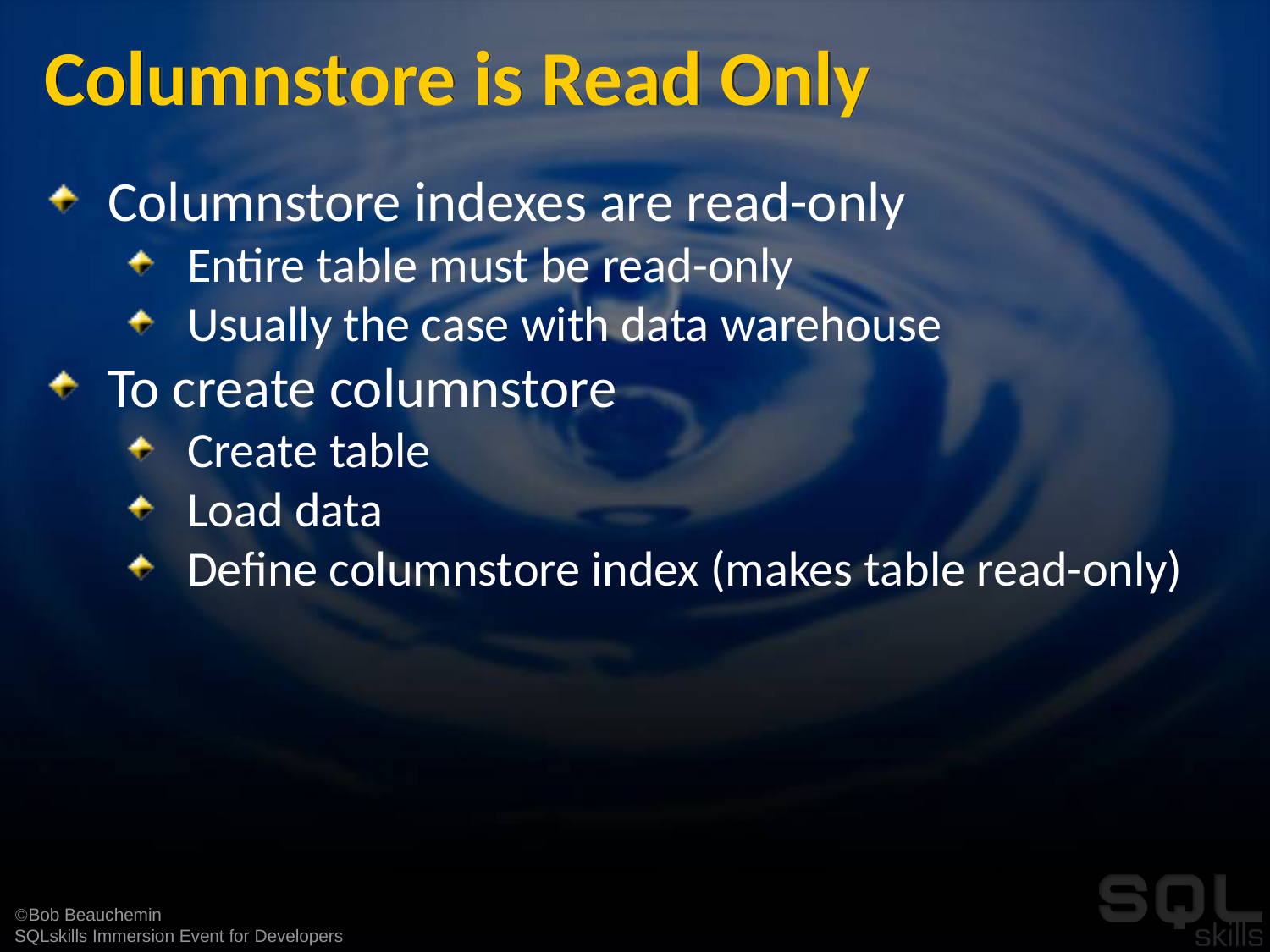

# Columnstore is Read Only
Columnstore indexes are read-only
Entire table must be read-only
Usually the case with data warehouse
To create columnstore
Create table
Load data
Define columnstore index (makes table read-only)